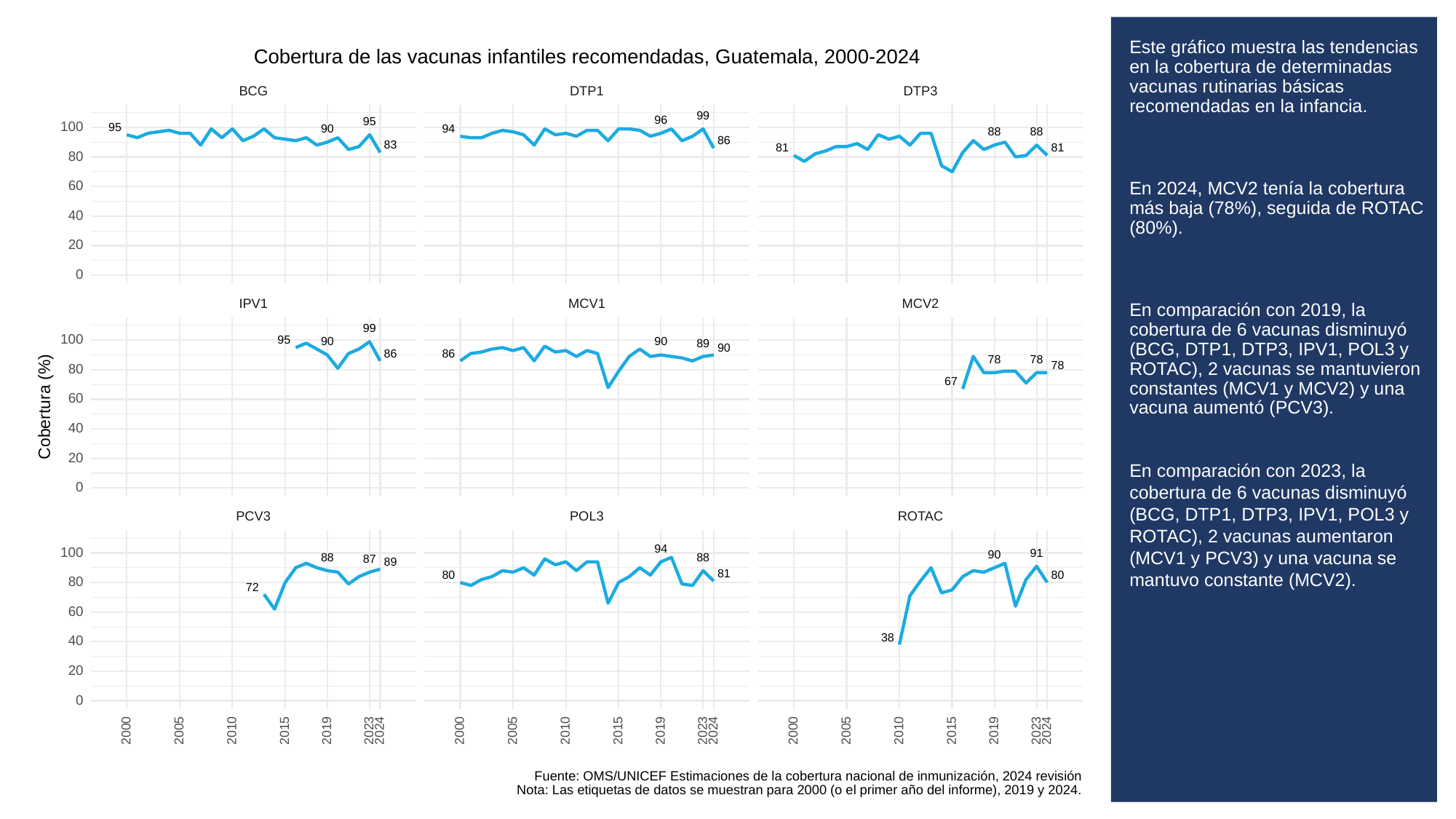

# Este gráfico muestra las tendencias en la cobertura de determinadas vacunas rutinarias básicas recomendadas en la infancia.

En 2024, MCV2 tenía la cobertura más baja (78%), seguida de ROTAC (80%).

En comparación con 2019, la cobertura de 6 vacunas disminuyó (BCG, DTP1, DTP3, IPV1, POL3 y ROTAC), 2 vacunas se mantuvieron constantes (MCV1 y MCV2) y una vacuna aumentó (PCV3).

En comparación con 2023, la cobertura de 6 vacunas disminuyó (BCG, DTP1, DTP3, IPV1, POL3 y ROTAC), 2 vacunas aumentaron (MCV1 y PCV3) y una vacuna se mantuvo constante (MCV2).

Cobertura de las vacunas infantiles recomendadas, Guatemala, 2000-2024
BCG
DTP3
DTP1

99

96
95
100
95
94
90

88
88

86
83

81
81
80

60

40

20

0

MCV1
MCV2
IPV1

99

100
95
90
90
89

90

86
86

78
78

78
80

67

60
Cobertura (%)

40

20

0

POL3
PCV3
ROTAC

94
100
91
90

88
88
87

89

81
80
80
80

72

60

38
40

20

0

2023
2023
2023
2000
2005
2010
2015
2019
2024
2000
2005
2010
2015
2019
2024
2000
2005
2010
2015
2019
2024
Fuente: OMS/UNICEF Estimaciones de la cobertura nacional de inmunización, 2024 revisión
Nota: Las etiquetas de datos se muestran para 2000 (o el primer año del informe), 2019 y 2024.